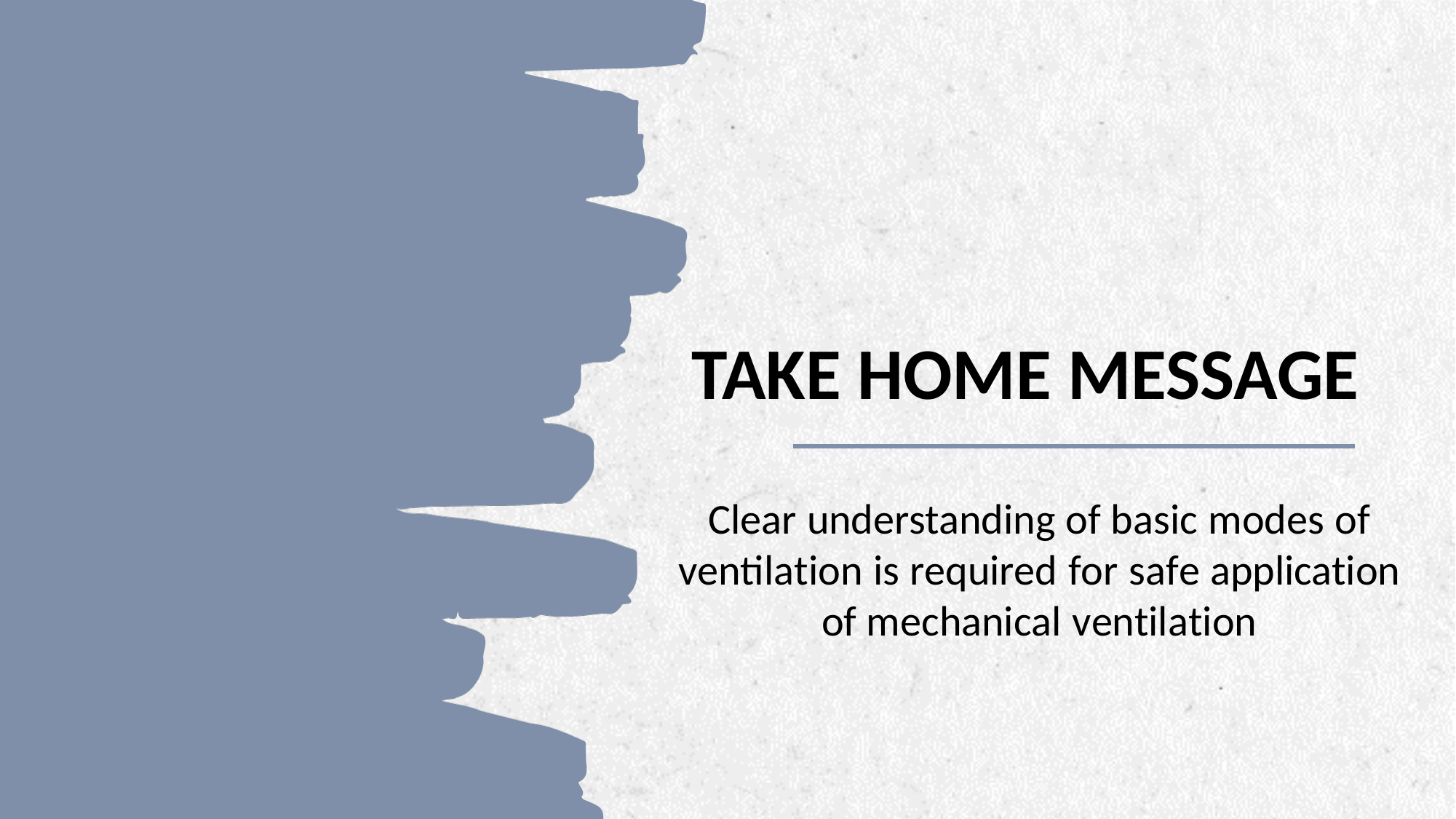

# Take home message
Clear understanding of basic modes of ventilation is required for safe application of mechanical ventilation